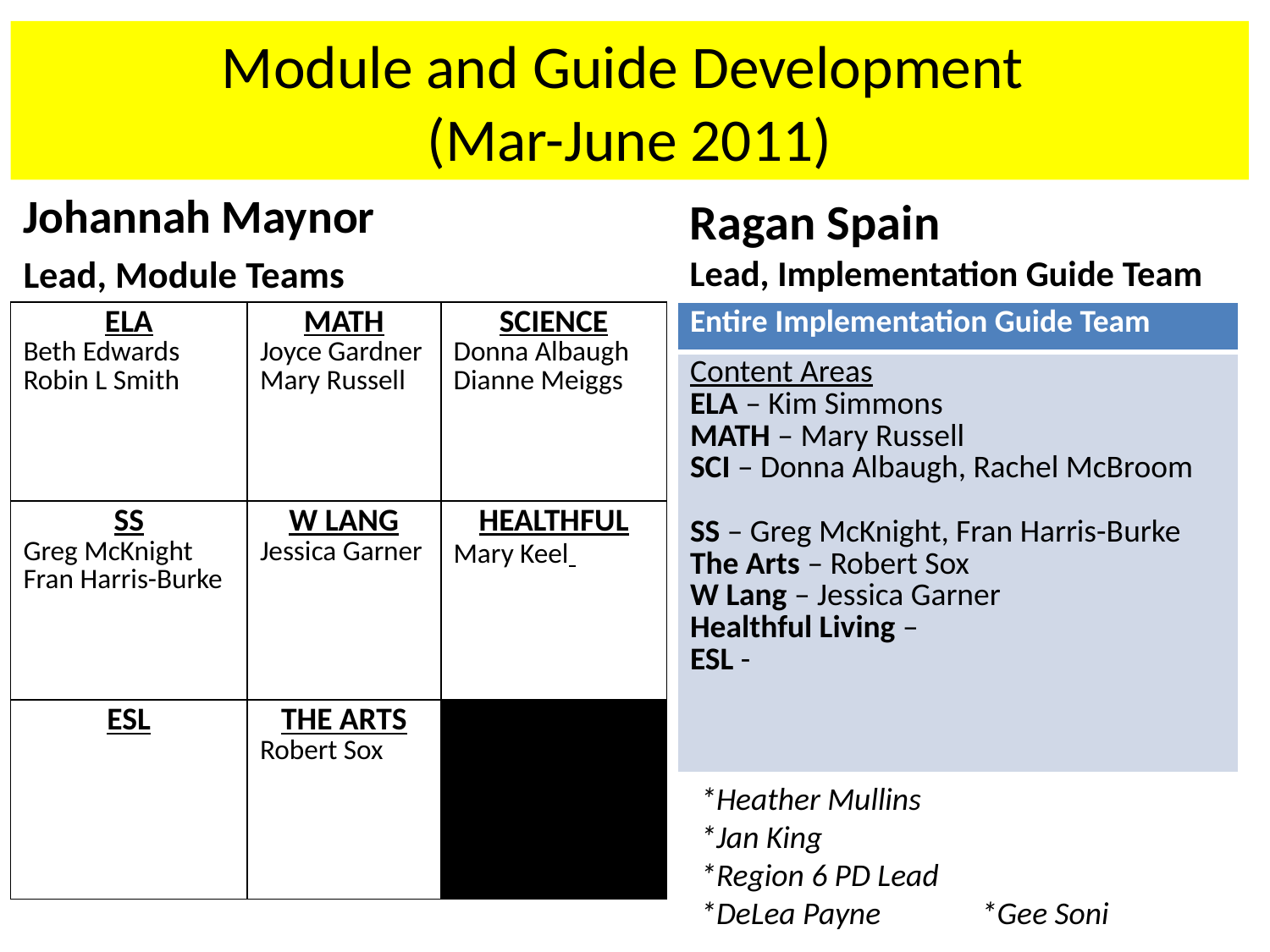

# Module and Guide Development (Mar-June 2011)
Johannah Maynor
Lead, Module Teams
Ragan Spain
Lead, Implementation Guide Team
| ELA Beth Edwards Robin L Smith | MATH Joyce Gardner Mary Russell | SCIENCE Donna Albaugh Dianne Meiggs |
| --- | --- | --- |
| SS Greg McKnight Fran Harris-Burke | W LANG Jessica Garner | HEALTHFUL Mary Keel |
| ESL | THE ARTS Robert Sox |  |
| Entire Implementation Guide Team |
| --- |
| Content Areas ELA – Kim Simmons MATH – Mary Russell SCI – Donna Albaugh, Rachel McBroom SS – Greg McKnight, Fran Harris-Burke The Arts – Robert Sox W Lang – Jessica Garner Healthful Living – ESL - |
*Heather Mullins
*Jan King
*Region 6 PD Lead
*DeLea Payne              *Gee Soni